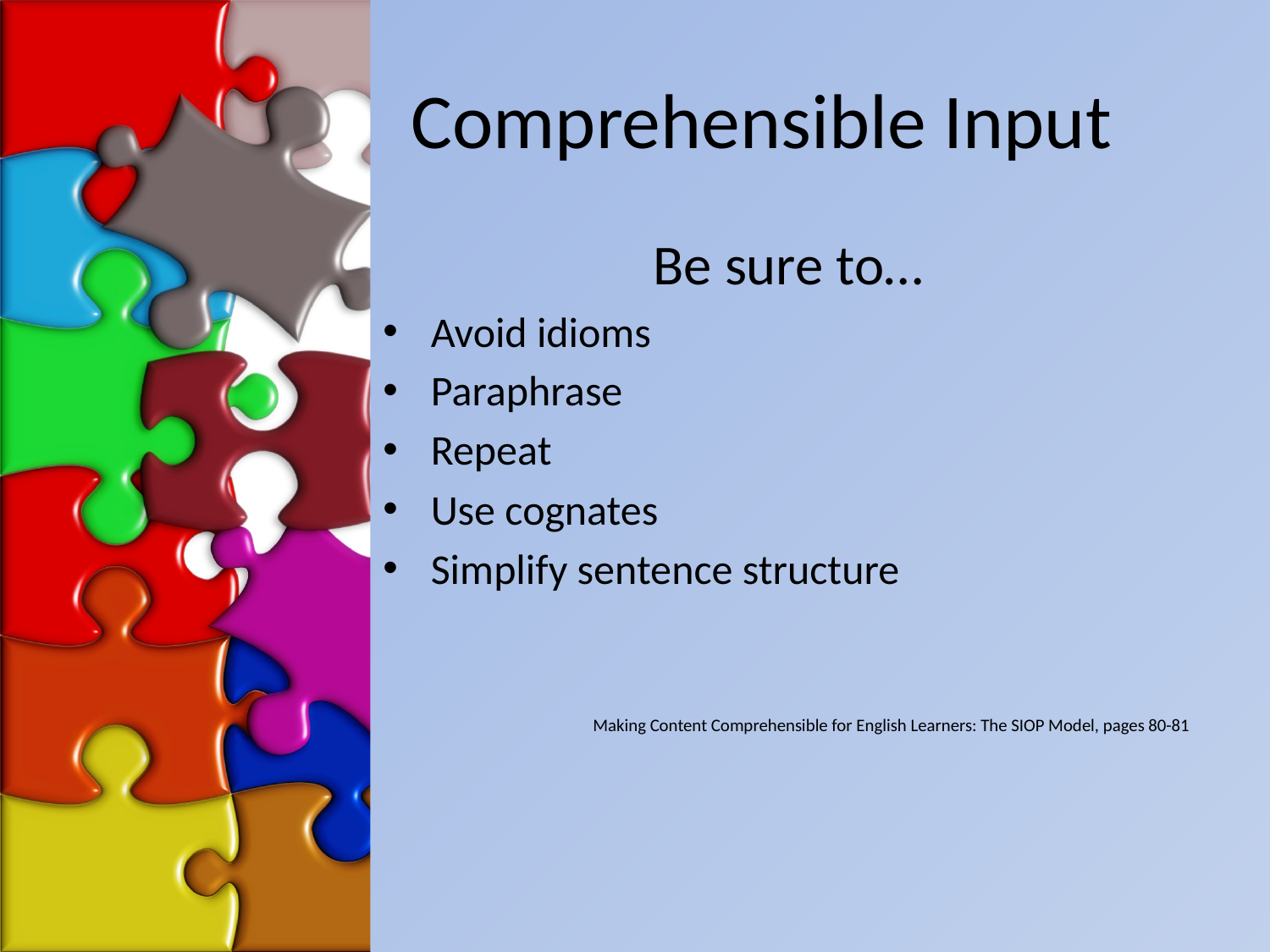

# Comprehensible Input
Be sure to…
Avoid idioms
Paraphrase
Repeat
Use cognates
Simplify sentence structure

Making Content Comprehensible for English Learners: The SIOP Model, pages 80-81